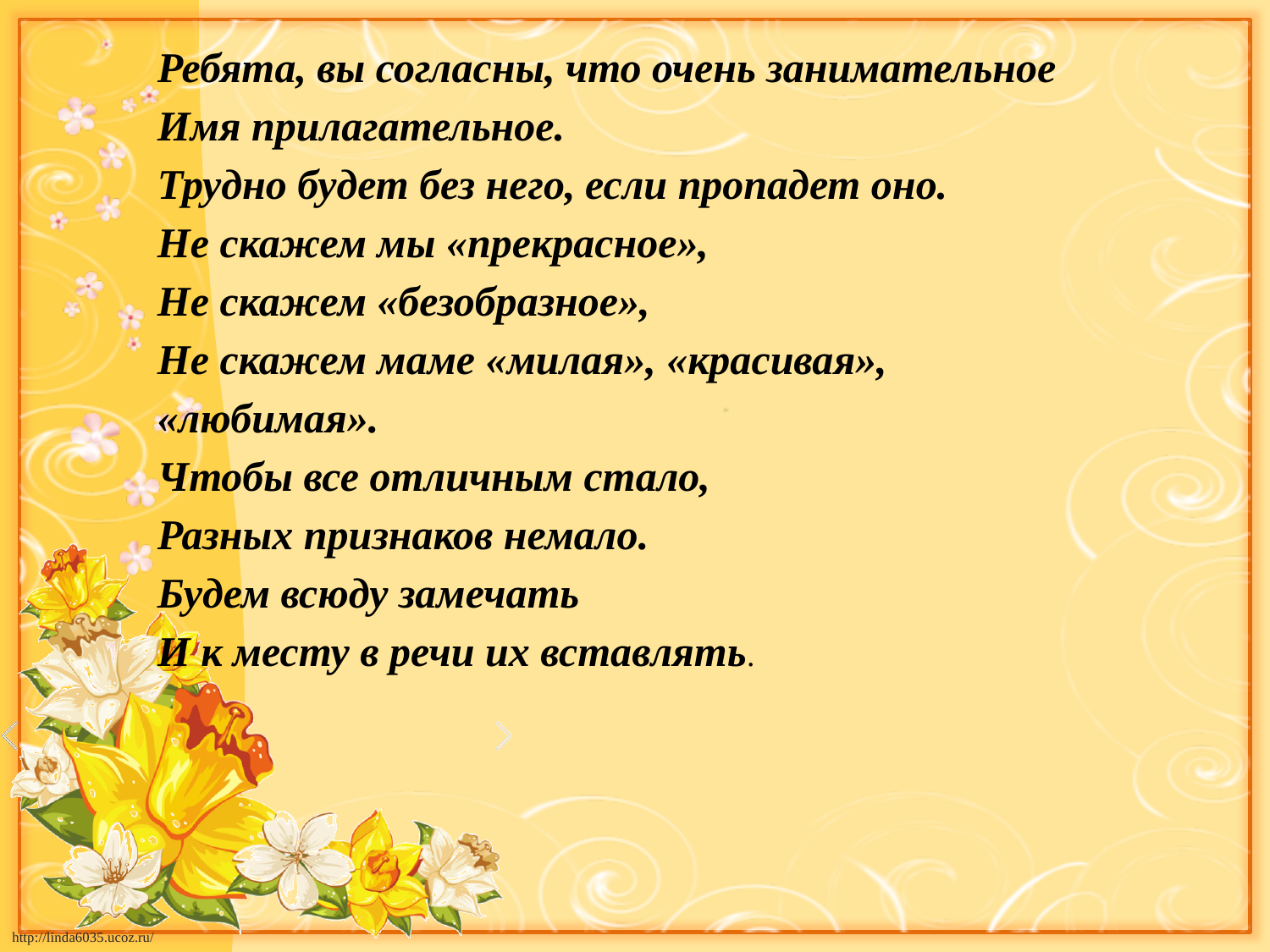

Ребята, вы согласны, что очень занимательное
Имя прилагательное.
Трудно будет без него, если пропадет оно.
Не скажем мы «прекрасное»,
Не скажем «безобразное»,
Не скажем маме «милая», «красивая», «любимая».
Чтобы все отличным стало,
Разных признаков немало.
Будем всюду замечать
И к месту в речи их вставлять.